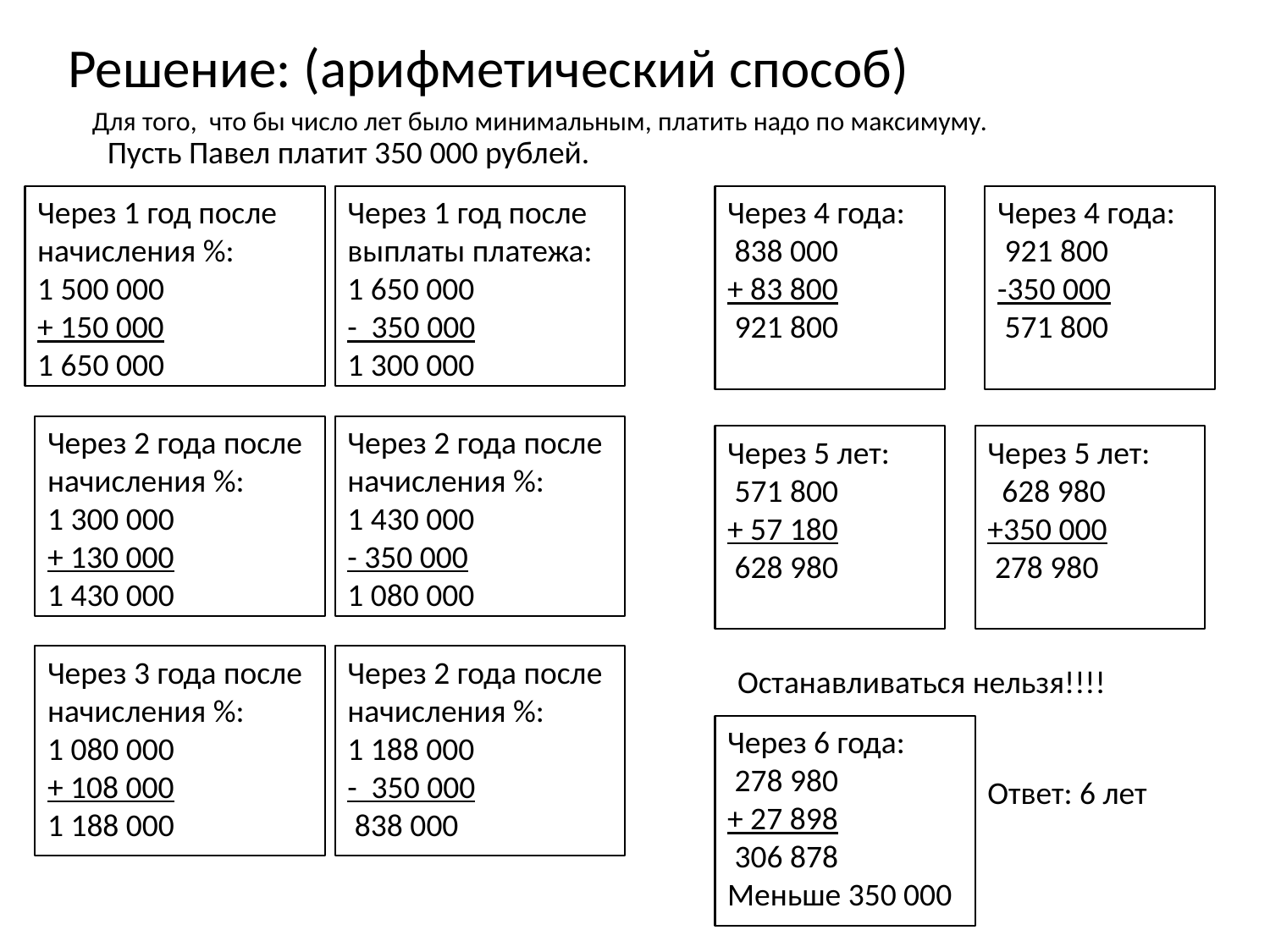

Решение: (арифметический способ)
    Для того,  что бы число лет было минимальным, платить надо по максимуму.
Пусть Павел платит 350 000 рублей.
Через 1 год после
выплаты платежа:
1 650 000
-  350 000
1 300 000

Через 4 года:
 838 000
+ 83 800
 921 800

Через 4 года:
 921 800
-350 000
 571 800

Через 1 год после начисления %:
1 500 000
+ 150 000
1 650 000

Через 2 года после начисления %:
1 300 000
+ 130 000
1 430 000

Через 2 года после начисления %:
1 430 000
- 350 000
1 080 000

Через 5 лет:
 571 800
+ 57 180
 628 980

Через 5 лет:
  628 980
+350 000
 278 980

Через 3 года после начисления %:
1 080 000
+ 108 000
1 188 000

Через 2 года после начисления %:
1 188 000
-  350 000
 838 000

Останавливаться нельзя!!!!
Через 6 года:
 278 980
+ 27 898
 306 878
Меньше 350 000

Ответ: 6 лет